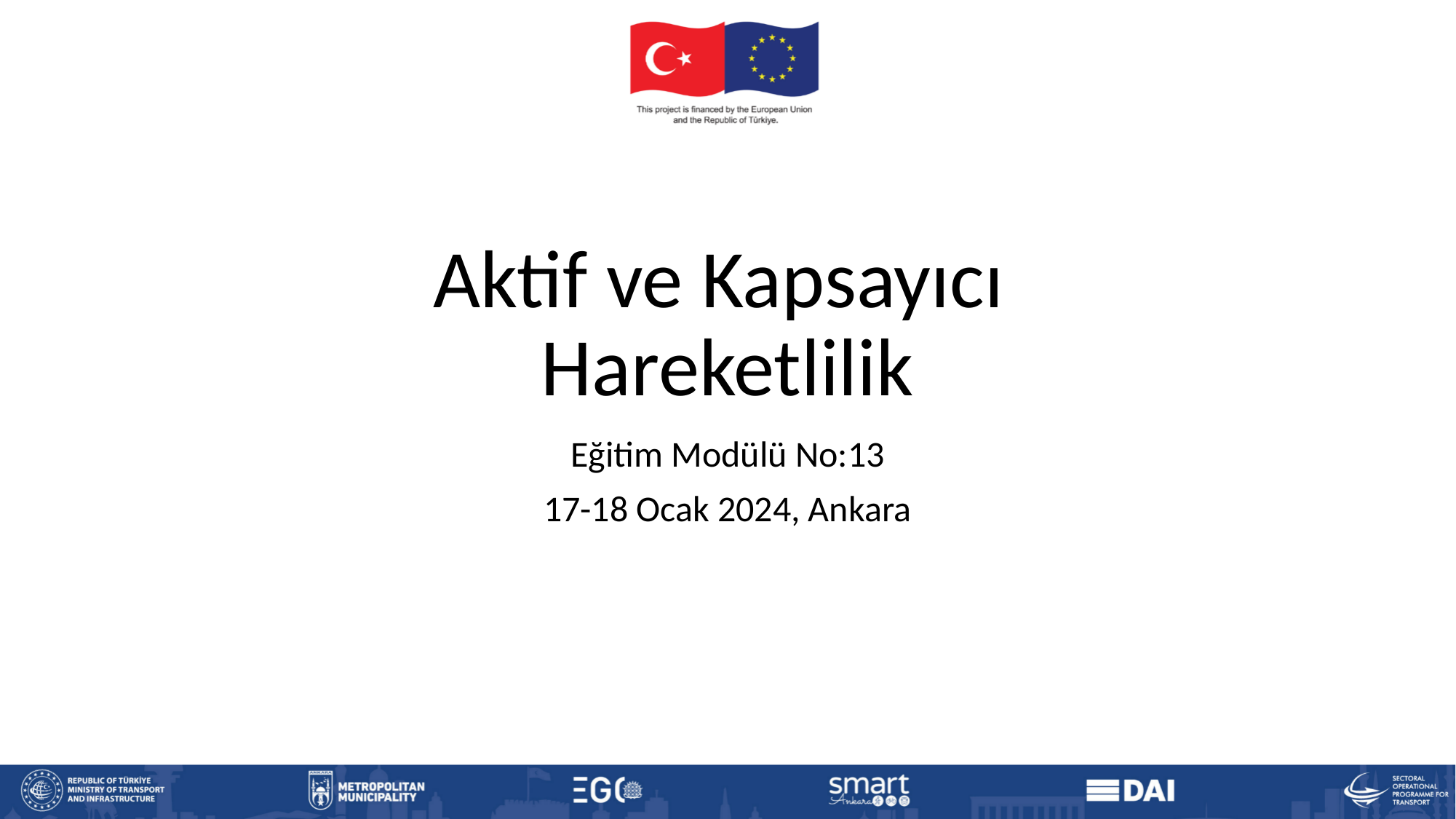

# Aktif ve Kapsayıcı Hareketlilik
Eğitim Modülü No:13
17-18 Ocak 2024, Ankara